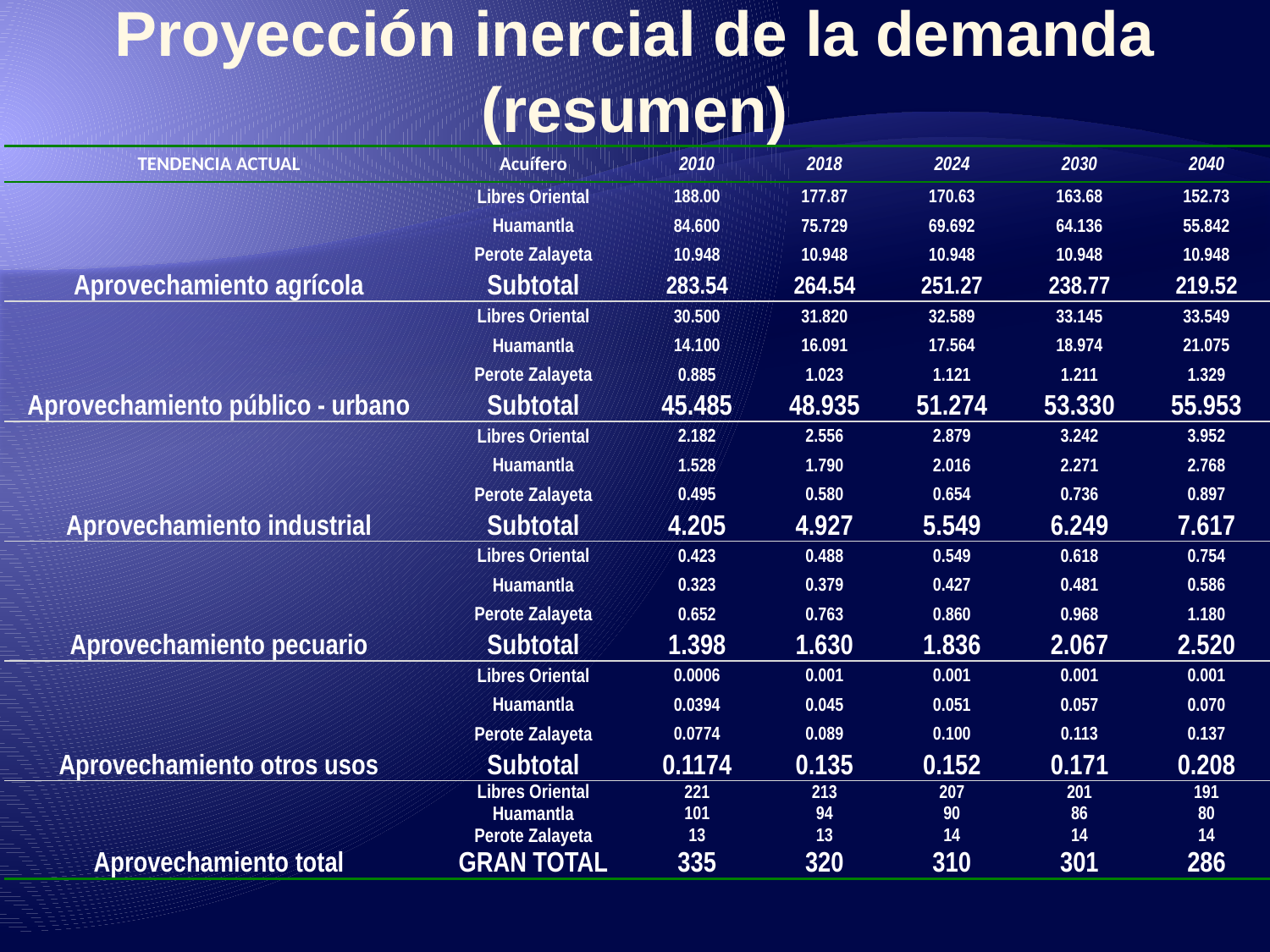

# Proyección inercial de la demanda (resumen)
| TENDENCIA ACTUAL | Acuífero | 2010 | 2018 | 2024 | 2030 | 2040 |
| --- | --- | --- | --- | --- | --- | --- |
|  | Libres Oriental | 188.00 | 177.87 | 170.63 | 163.68 | 152.73 |
|  | Huamantla | 84.600 | 75.729 | 69.692 | 64.136 | 55.842 |
|  | Perote Zalayeta | 10.948 | 10.948 | 10.948 | 10.948 | 10.948 |
| Aprovechamiento agrícola | Subtotal | 283.54 | 264.54 | 251.27 | 238.77 | 219.52 |
|  | Libres Oriental | 30.500 | 31.820 | 32.589 | 33.145 | 33.549 |
|  | Huamantla | 14.100 | 16.091 | 17.564 | 18.974 | 21.075 |
|  | Perote Zalayeta | 0.885 | 1.023 | 1.121 | 1.211 | 1.329 |
| Aprovechamiento público - urbano | Subtotal | 45.485 | 48.935 | 51.274 | 53.330 | 55.953 |
|  | Libres Oriental | 2.182 | 2.556 | 2.879 | 3.242 | 3.952 |
|  | Huamantla | 1.528 | 1.790 | 2.016 | 2.271 | 2.768 |
|  | Perote Zalayeta | 0.495 | 0.580 | 0.654 | 0.736 | 0.897 |
| Aprovechamiento industrial | Subtotal | 4.205 | 4.927 | 5.549 | 6.249 | 7.617 |
|  | Libres Oriental | 0.423 | 0.488 | 0.549 | 0.618 | 0.754 |
|  | Huamantla | 0.323 | 0.379 | 0.427 | 0.481 | 0.586 |
|  | Perote Zalayeta | 0.652 | 0.763 | 0.860 | 0.968 | 1.180 |
| Aprovechamiento pecuario | Subtotal | 1.398 | 1.630 | 1.836 | 2.067 | 2.520 |
|  | Libres Oriental | 0.0006 | 0.001 | 0.001 | 0.001 | 0.001 |
|  | Huamantla | 0.0394 | 0.045 | 0.051 | 0.057 | 0.070 |
|  | Perote Zalayeta | 0.0774 | 0.089 | 0.100 | 0.113 | 0.137 |
| Aprovechamiento otros usos | Subtotal | 0.1174 | 0.135 | 0.152 | 0.171 | 0.208 |
|  | Libres Oriental | 221 | 213 | 207 | 201 | 191 |
|  | Huamantla | 101 | 94 | 90 | 86 | 80 |
|  | Perote Zalayeta | 13 | 13 | 14 | 14 | 14 |
| Aprovechamiento total | GRAN TOTAL | 335 | 320 | 310 | 301 | 286 |